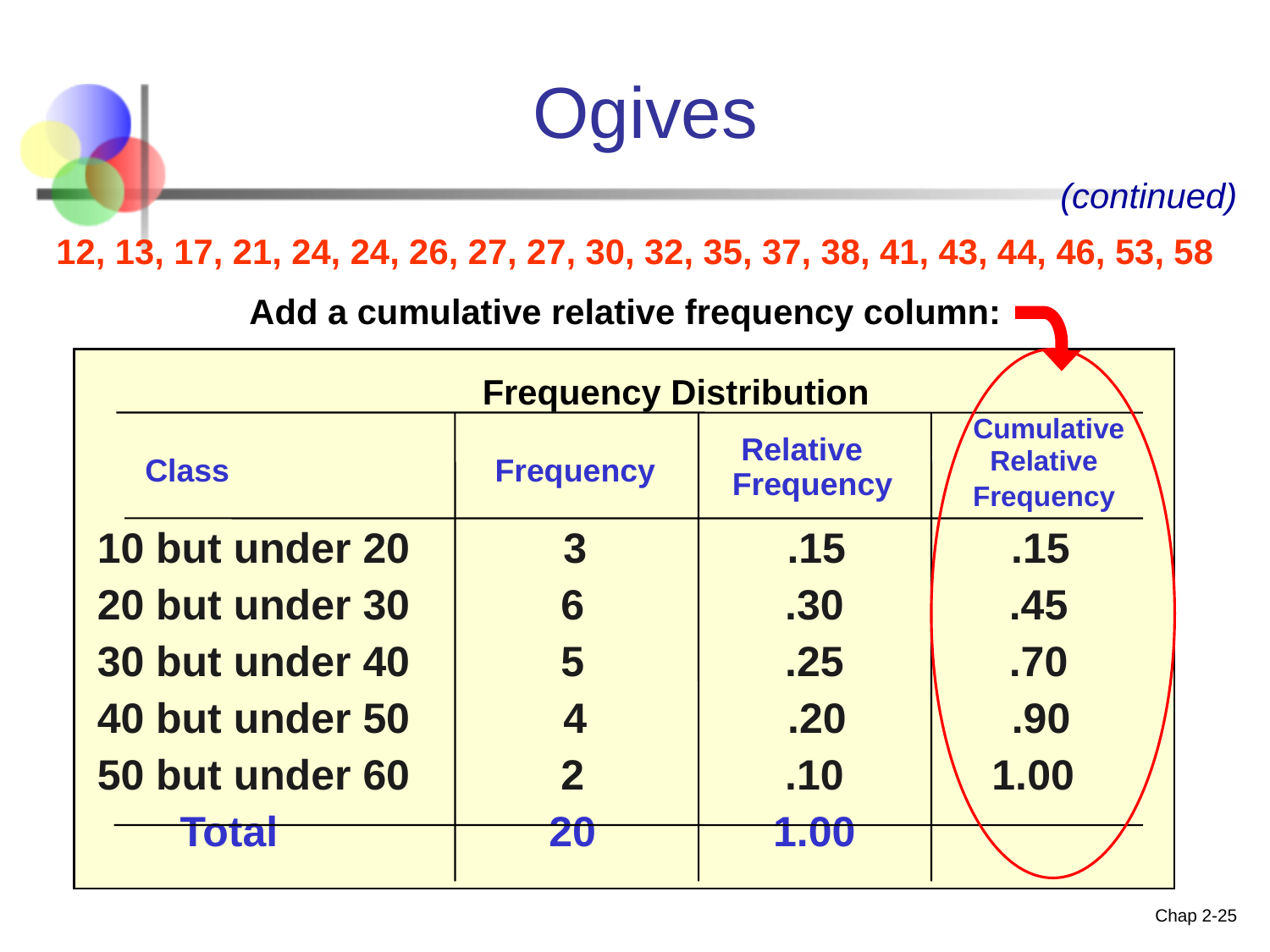

# Ogives
(continued)
12, 13, 17, 21, 24, 24, 26, 27, 27, 30, 32, 35, 37, 38, 41, 43, 44, 46, 53, 58
Add a cumulative relative frequency column:

               Frequency Distribution

 Cumulative Relative
Frequency

 Relative
Frequency
  Class                                 Frequency

10 but under 20             3                  .15              .15
20 but under 30	       6                 .30              .45
30 but under 40	       5                 .25              .70
40 but under 50             4                 .20              .90
50 but under 60	       2                 .10             1.00
       Total		      20               1.00

Chap 2-25